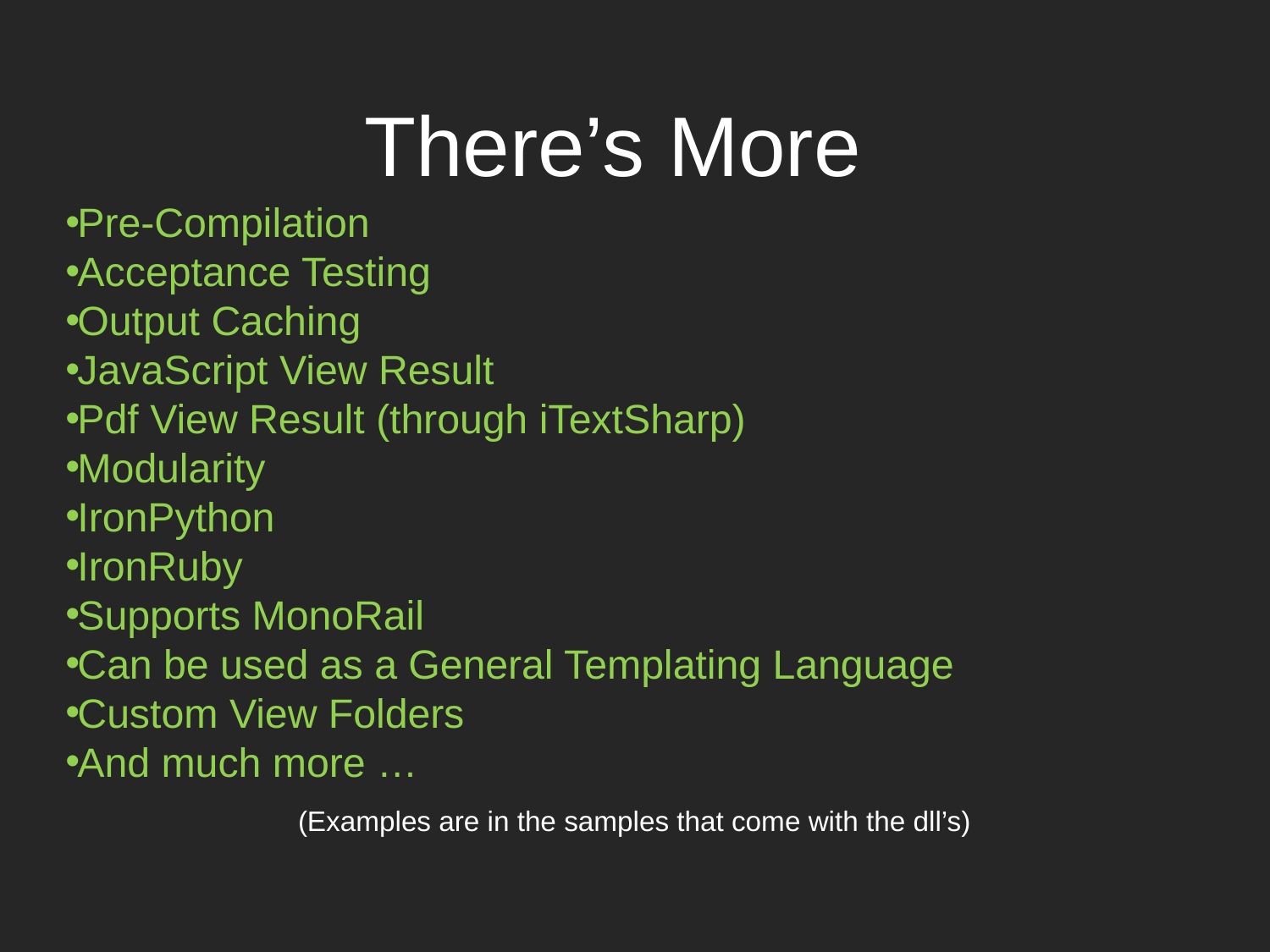

# There’s More
Pre-Compilation
Acceptance Testing
Output Caching
JavaScript View Result
Pdf View Result (through iTextSharp)
Modularity
IronPython
IronRuby
Supports MonoRail
Can be used as a General Templating Language
Custom View Folders
And much more …

(Examples are in the samples that come with the dll’s)